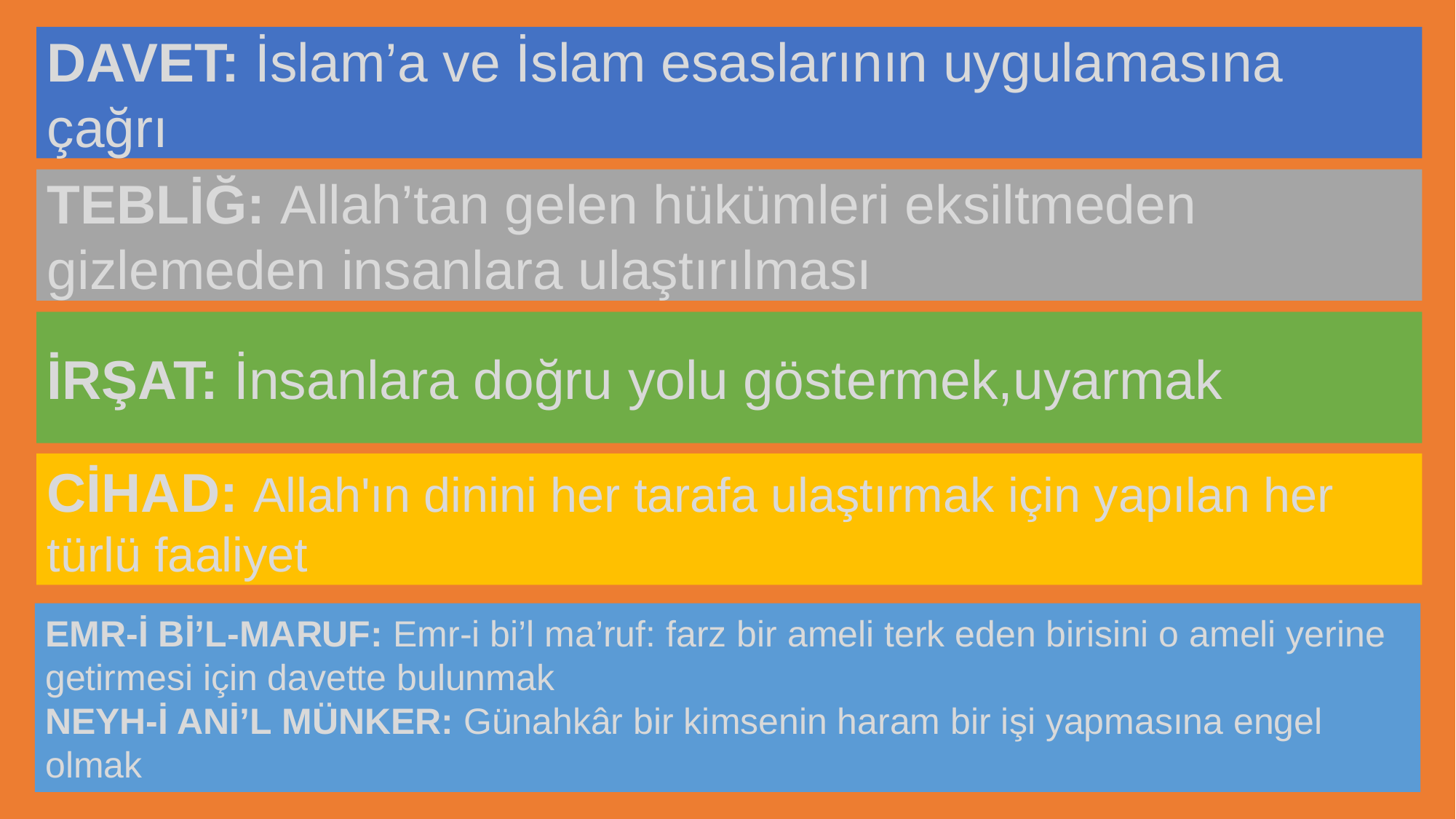

DAVET: İslam’a ve İslam esaslarının uygulamasına çağrı
TEBLİĞ: Allah’tan gelen hükümleri eksiltmeden gizlemeden insanlara ulaştırılması
İRŞAT: İnsanlara doğru yolu göstermek,uyarmak
CİHAD: Allah'ın dinini her tarafa ulaştırmak için yapılan her türlü faaliyet
EMR-İ Bİ’L-MARUF: Emr-i bi’l ma’ruf: farz bir ameli terk eden birisini o ameli yerine getirmesi için davette bulunmak
NEYH-İ ANİ’L MÜNKER: Günahkâr bir kimsenin haram bir işi yapmasına engel olmak